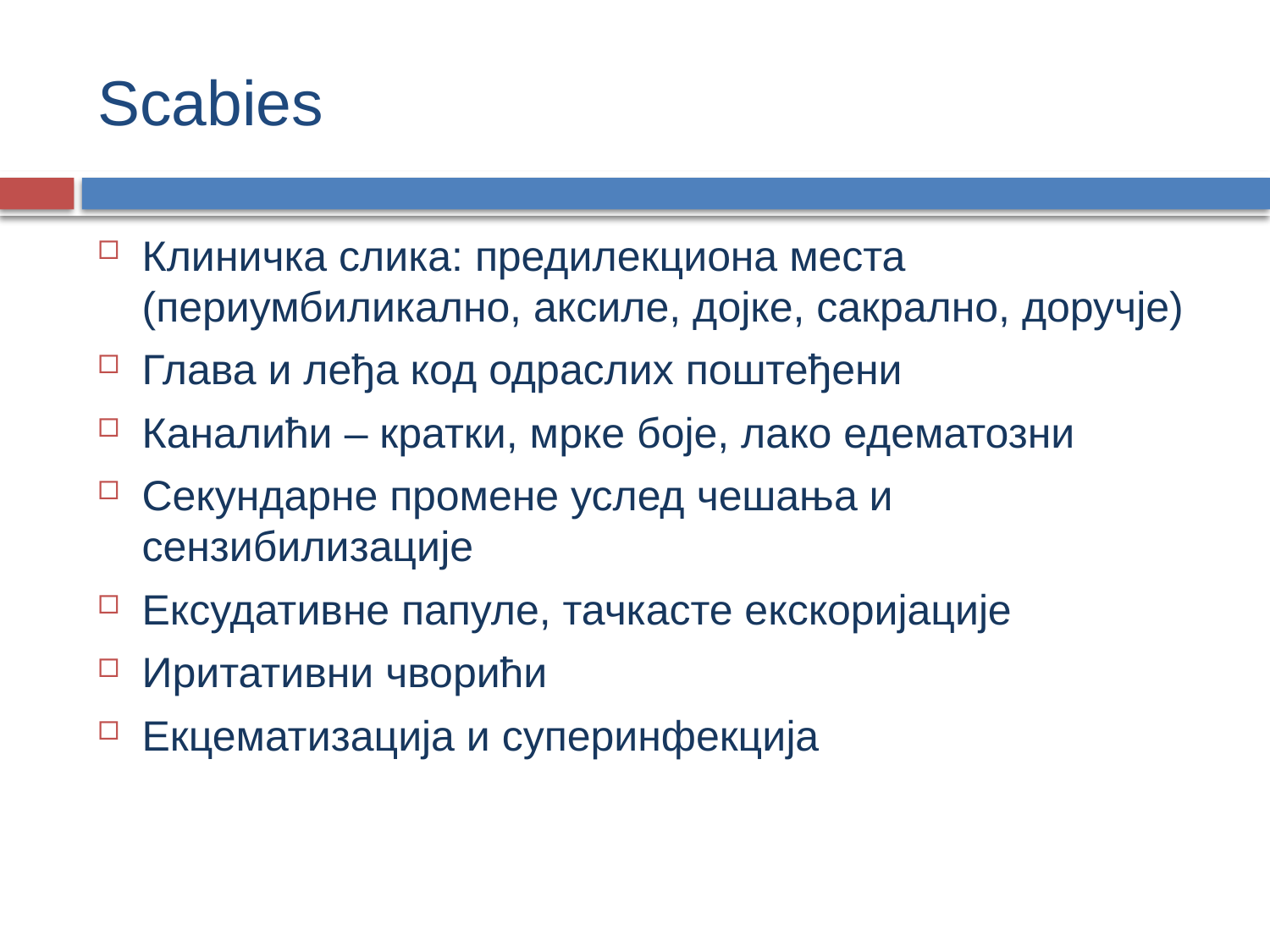

# Scabies
Клиничка слика: предилекциона места (периумбиликално, аксиле, дојке, сакрално, доручје)
Глава и леђа код одраслих поштеђени
Каналићи – кратки, мрке боје, лако едематозни
Секундарне промене услед чешања и сензибилизације
Ексудативне папуле, тачкасте екскоријације
Иритативни чворићи
Екцематизација и суперинфекција